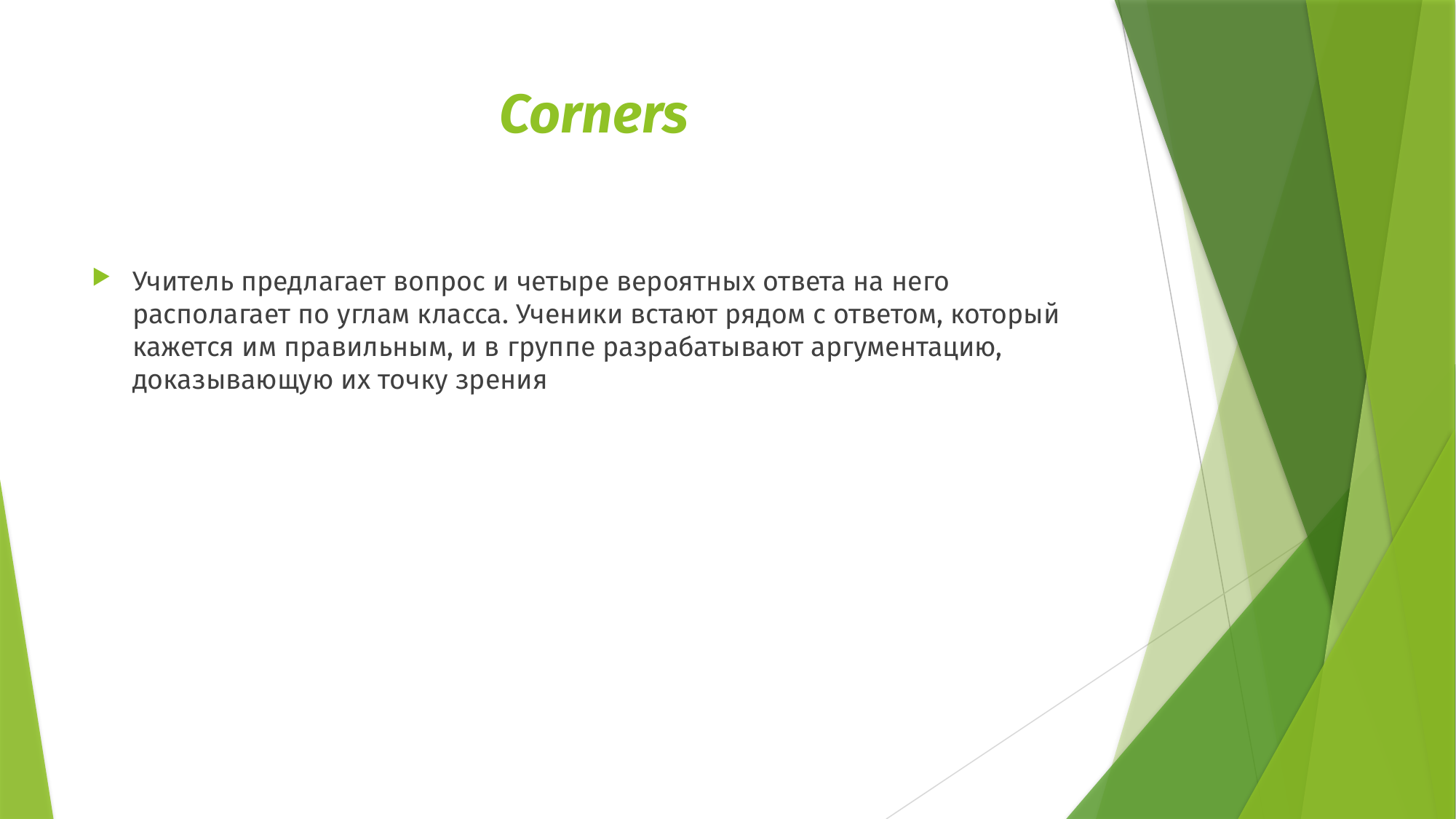

# Corners
Учитель предлагает вопрос и четыре вероятных ответа на него располагает по углам класса. Ученики встают рядом с ответом, который кажется им правильным, и в группе разрабатывают аргументацию, доказывающую их точку зрения